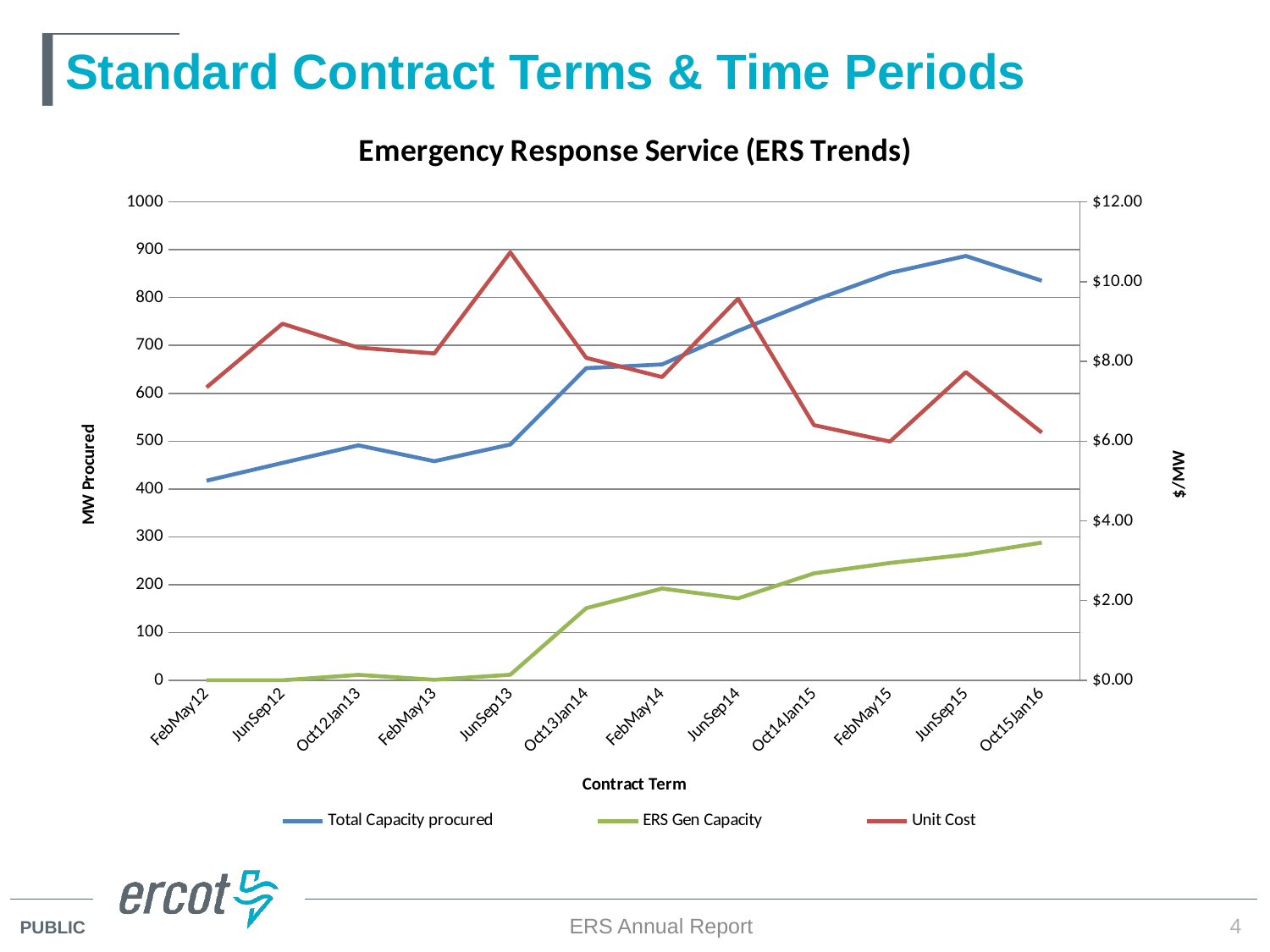

# Standard Contract Terms & Time Periods

### Chart: Emergency Response Service (ERS Trends)

| Category |  |  |  |
|---|---|---|---|
| FebMay12 | 417.284257664485 | 0.0 | 7.350092308235873 |
| JunSep12 | 454.515368852459 | 0.0 | 8.944848003469394 |
| Oct12Jan13 | 491.2910582458517 | 11.386657636302065 | 8.34486551203853 |
| FebMay13 | 458.10404654393886 | 1.0 | 8.199678278471632 |
| JunSep13 | 492.9202459016393 | 11.512295081967213 | 10.736082727004096 |
| Oct13Jan14 | 652.5704134778191 | 150.70826955638333 | 8.088878891238648 |
| FebMay14 | 660.4069485932616 | 191.79002431399792 | 7.6075127710063075 |
| JunSep14 | 730.5104617486335 | 171.131543715847 | 9.575170739860186 |
| Oct14Jan15 | 794.3913115475785 | 223.50313579410772 | 6.401211223133711 |
| FebMay15 | 851.6757273358805 | 245.2698957971518 | 5.9888860936766575 |
| JunSep15 | 887.1691844262295 | 262.4796475409836 | 7.732207401135437 |
| Oct15Jan16 | 835.385673213681 | 287.90054182187606 | 6.215306302191247 |
ERS Annual Report
4